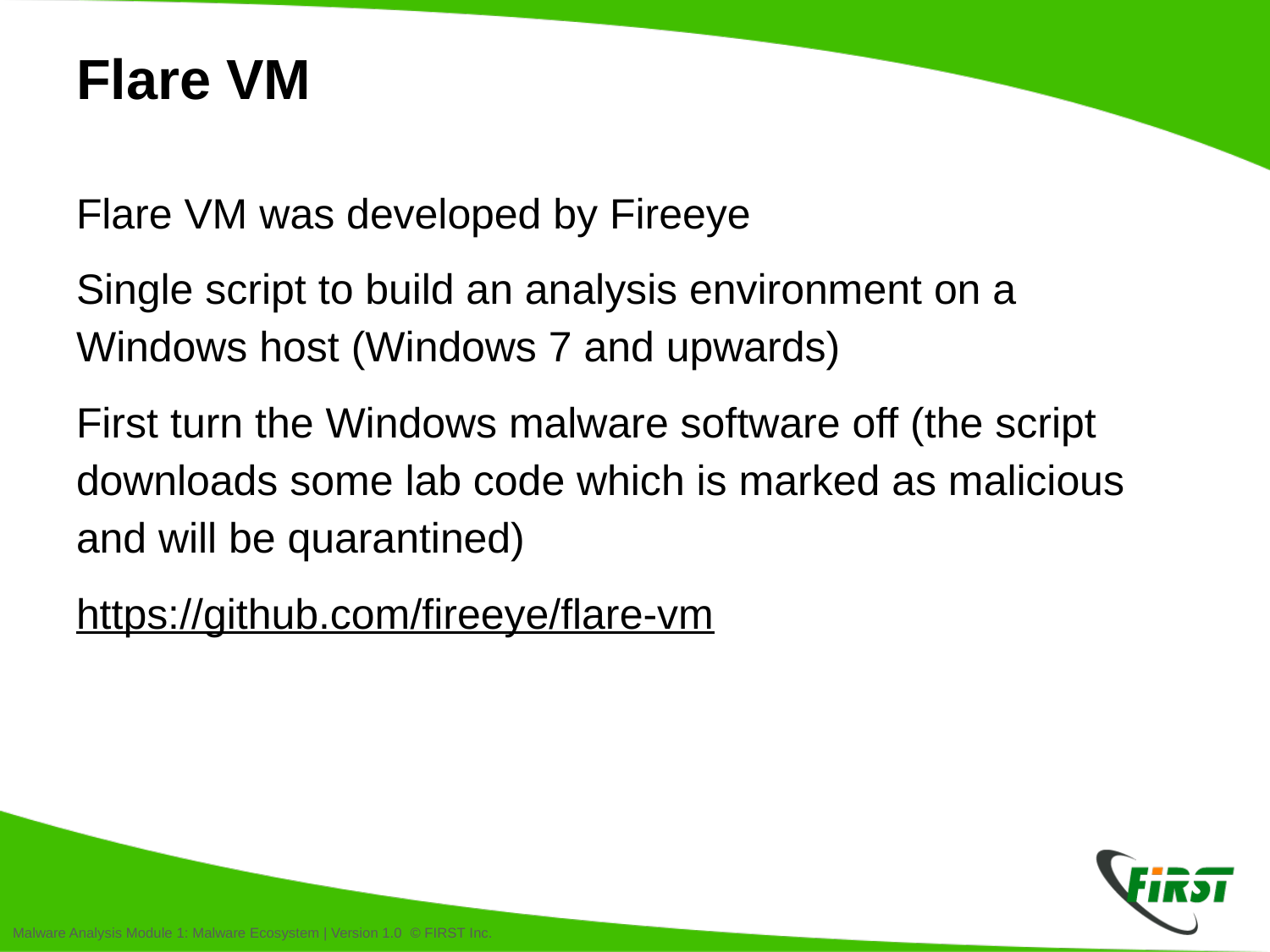

# Flare VM
Flare VM was developed by Fireeye
Single script to build an analysis environment on a Windows host (Windows 7 and upwards)
First turn the Windows malware software off (the script downloads some lab code which is marked as malicious and will be quarantined)
https://github.com/fireeye/flare-vm